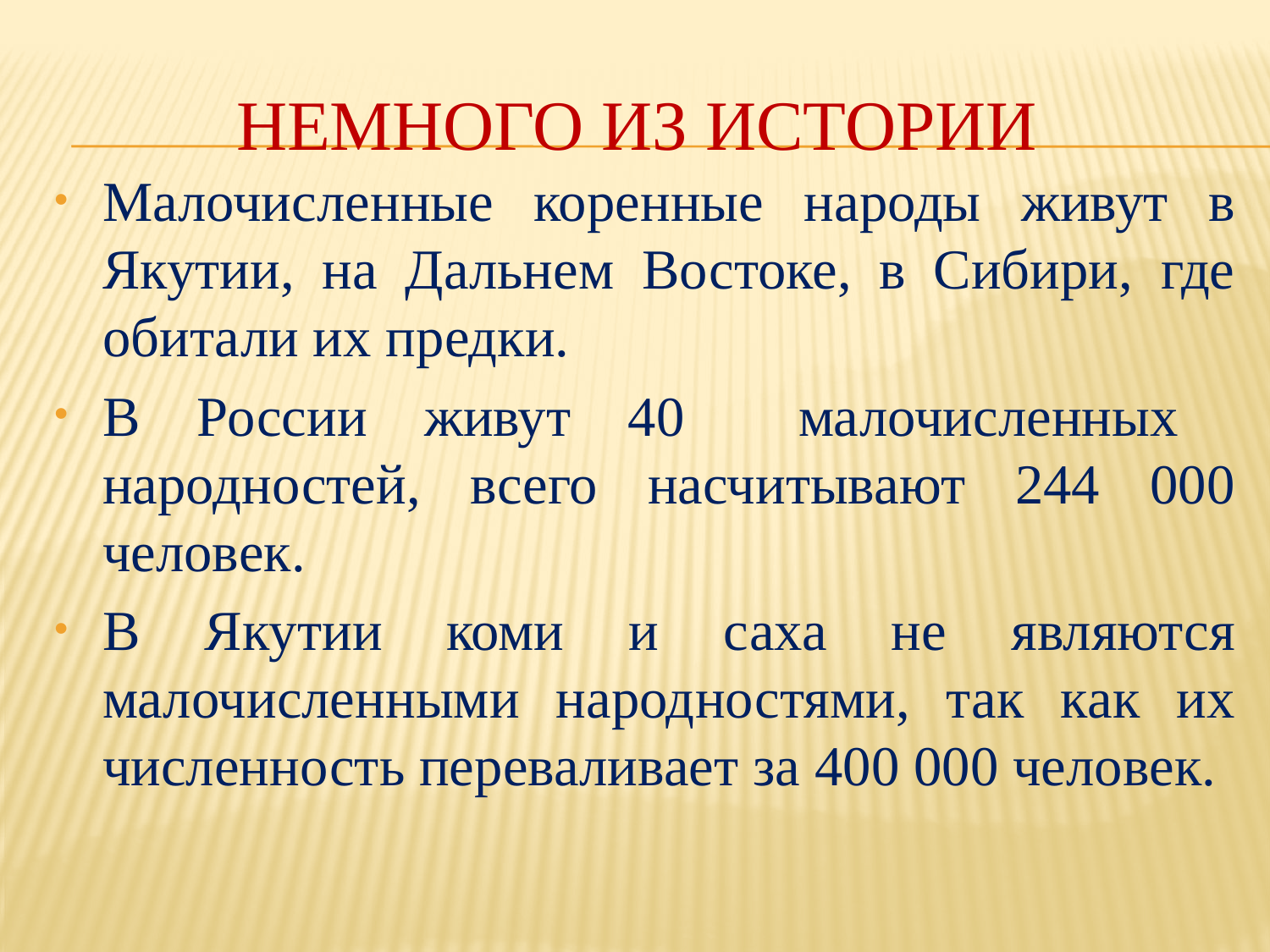

# Немного из истории
Малочисленные коренные народы живут в Якутии, на Дальнем Востоке, в Сибири, где обитали их предки.
В России живут 40  малочисленных  народностей, всего насчитывают 244 000 человек.
В Якутии коми и саха не являются малочисленными народностями, так как их численность переваливает за 400 000 человек.